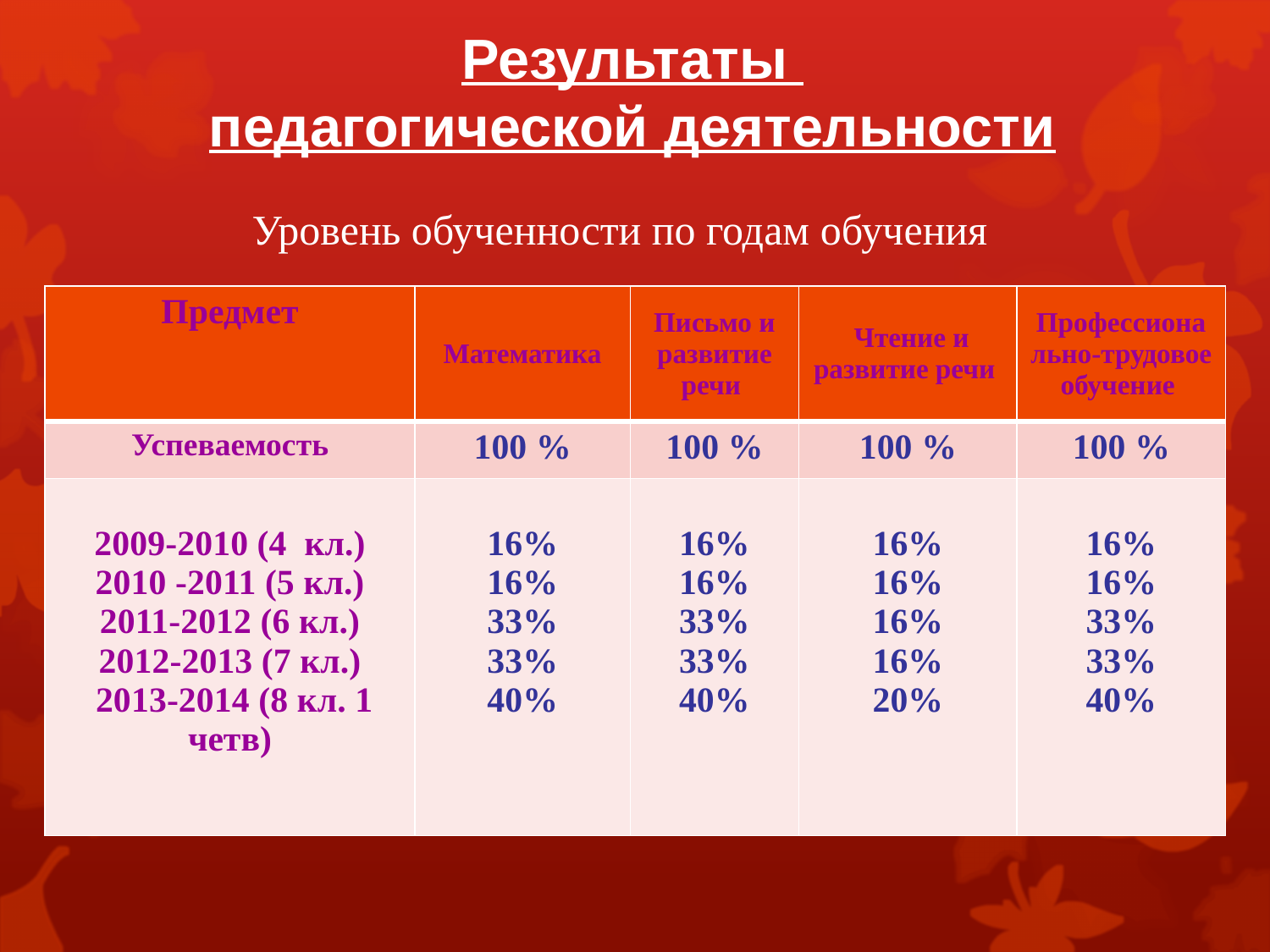

# Результаты педагогической деятельности
Уровень обученности по годам обучения

| Предмет | Математика | Письмо и развитие речи | Чтение и развитие речи | Профессионально-трудовое обучение |
| --- | --- | --- | --- | --- |
| Успеваемость | 100 % | 100 % | 100 % | 100 % |
| 2009-2010 (4 кл.) 2010 -2011 (5 кл.) 2011-2012 (6 кл.) 2012-2013 (7 кл.) 2013-2014 (8 кл. 1 четв) | 16% 16% 33% 33% 40% | 16% 16% 33% 33% 40% | 16% 16% 16% 16% 20% | 16% 16% 33% 33% 40% |